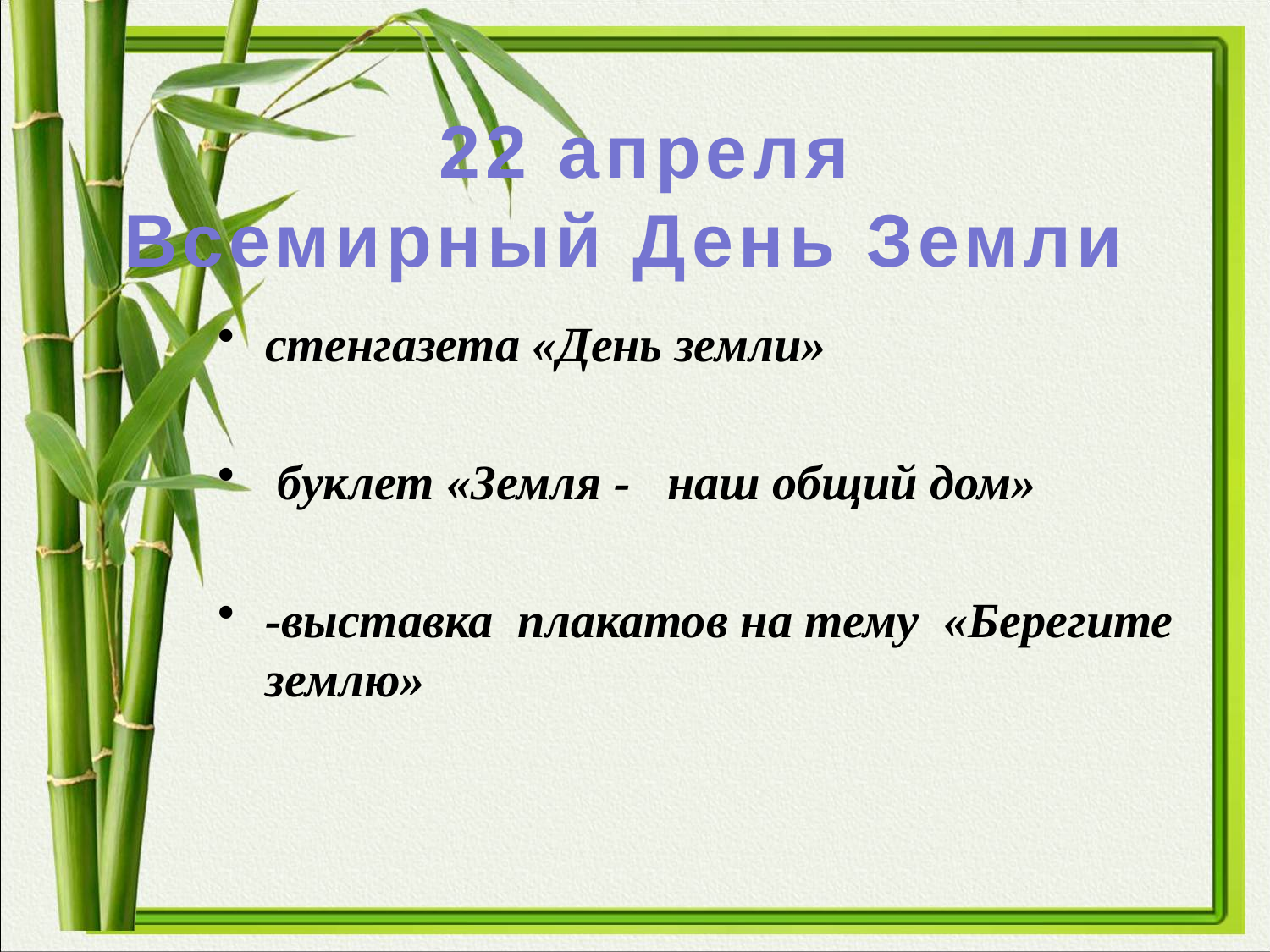

# 22 апреля Всемирный День Земли
стенгазета «День земли»

 буклет «Земля -   наш общий дом»

-выставка  плакатов на тему  «Берегите землю»